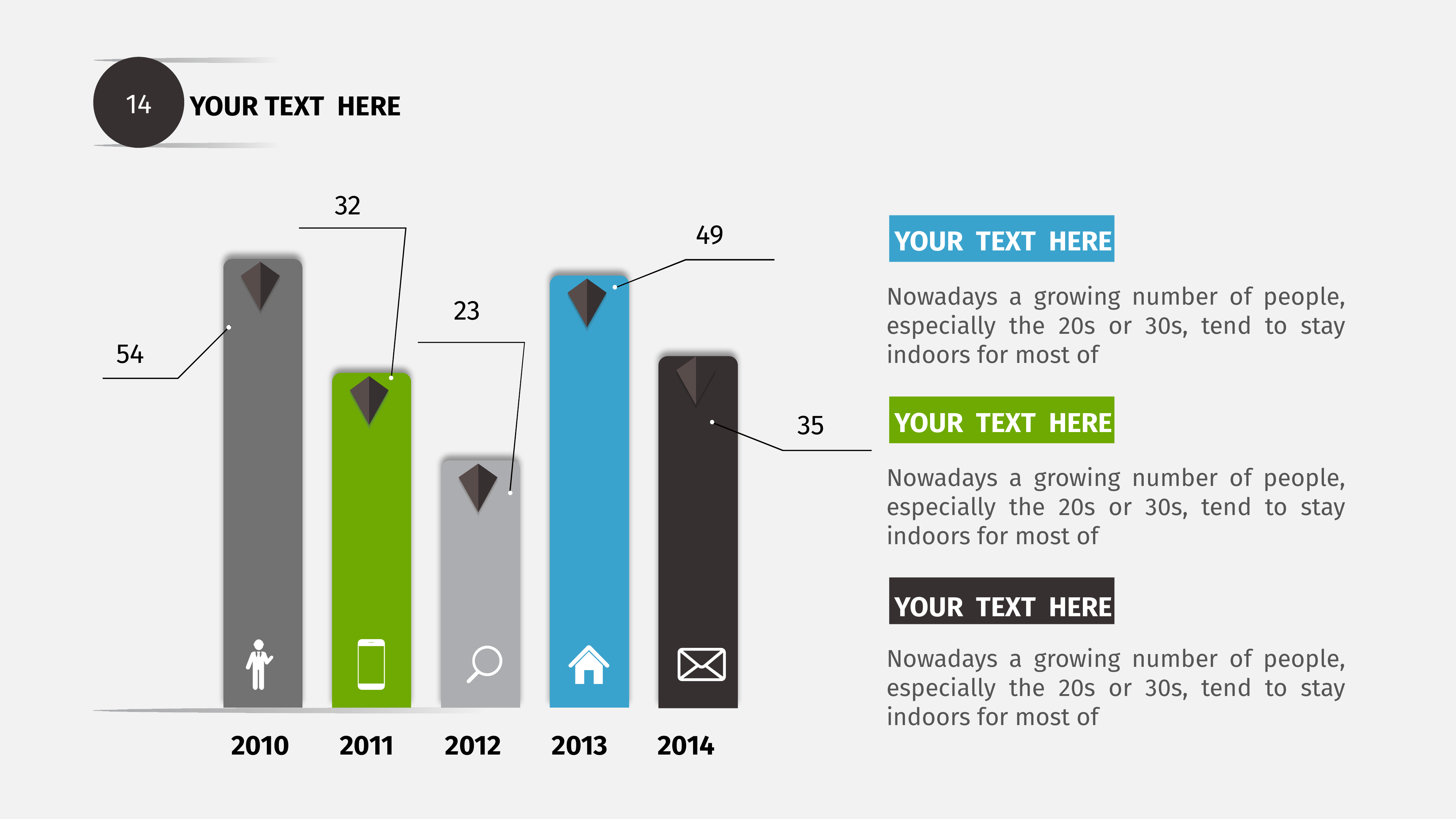

14

YOUR TEXT  HERE

32
49

YOUR  TEXT  HERE

Nowadays a growing number of people, especially the 20s or 30s, tend to stay indoors for most of

23

54

YOUR  TEXT  HERE
35

Nowadays a growing number of people, especially the 20s or 30s, tend to stay indoors for most of

YOUR  TEXT  HERE
Nowadays a growing number of people, especially the 20s or 30s, tend to stay indoors for most of

2010
2011
2012
2013
2014